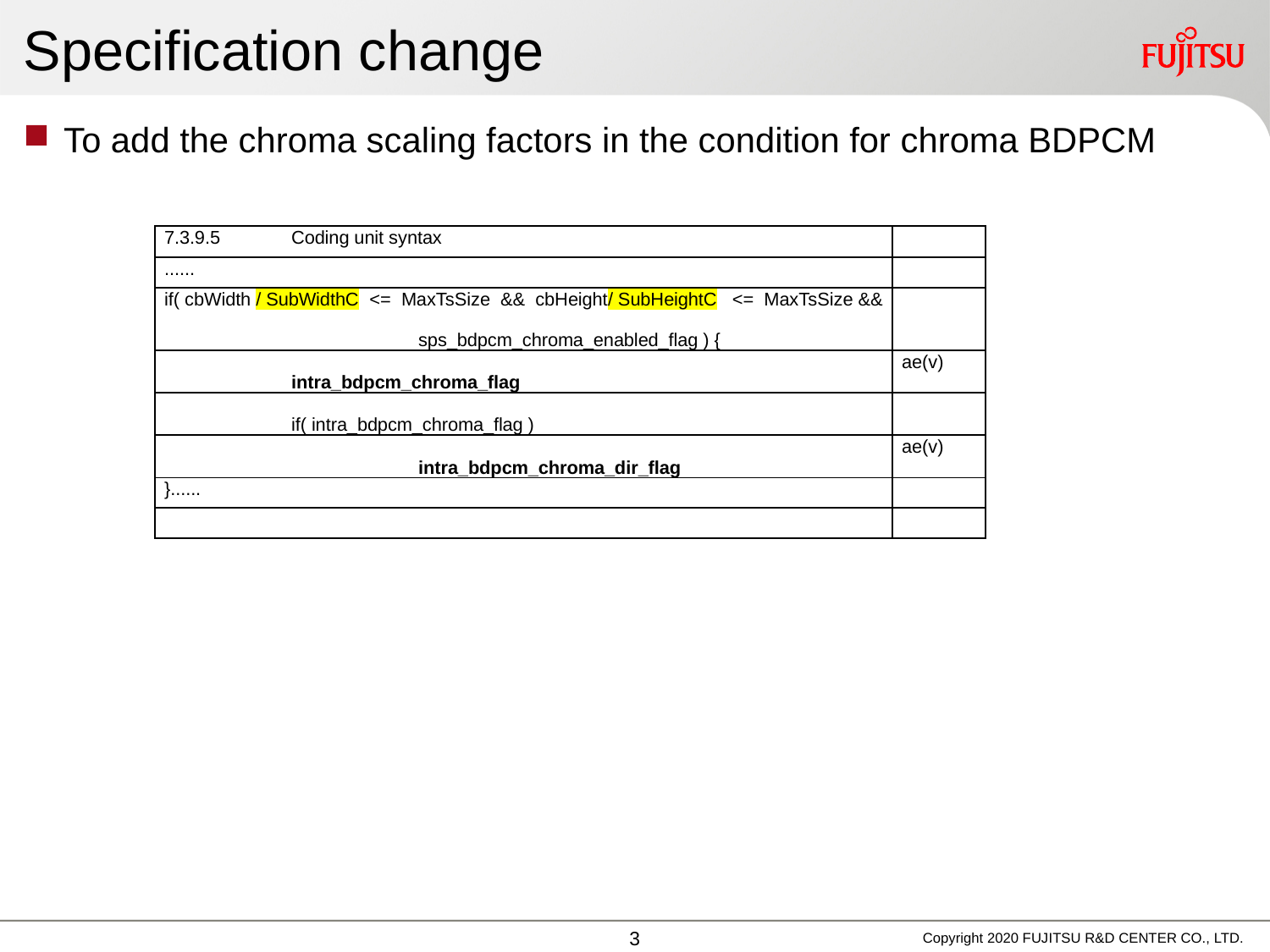

# Specification change
To add the chroma scaling factors in the condition for chroma BDPCM
| 7.3.9.5 Coding unit syntax |  |
| --- | --- |
| ...... |  |
| if( cbWidth / SubWidthC <= MaxTsSize && cbHeight/ SubHeightC  <= MaxTsSize && sps\_bdpcm\_chroma\_enabled\_flag ) { |  |
| intra\_bdpcm\_chroma\_flag | ae(v) |
| if( intra\_bdpcm\_chroma\_flag ) |  |
| intra\_bdpcm\_chroma\_dir\_flag | ae(v) |
| }...... |  |
|  |  |
3
Copyright 2020 FUJITSU R&D CENTER CO., LTD.